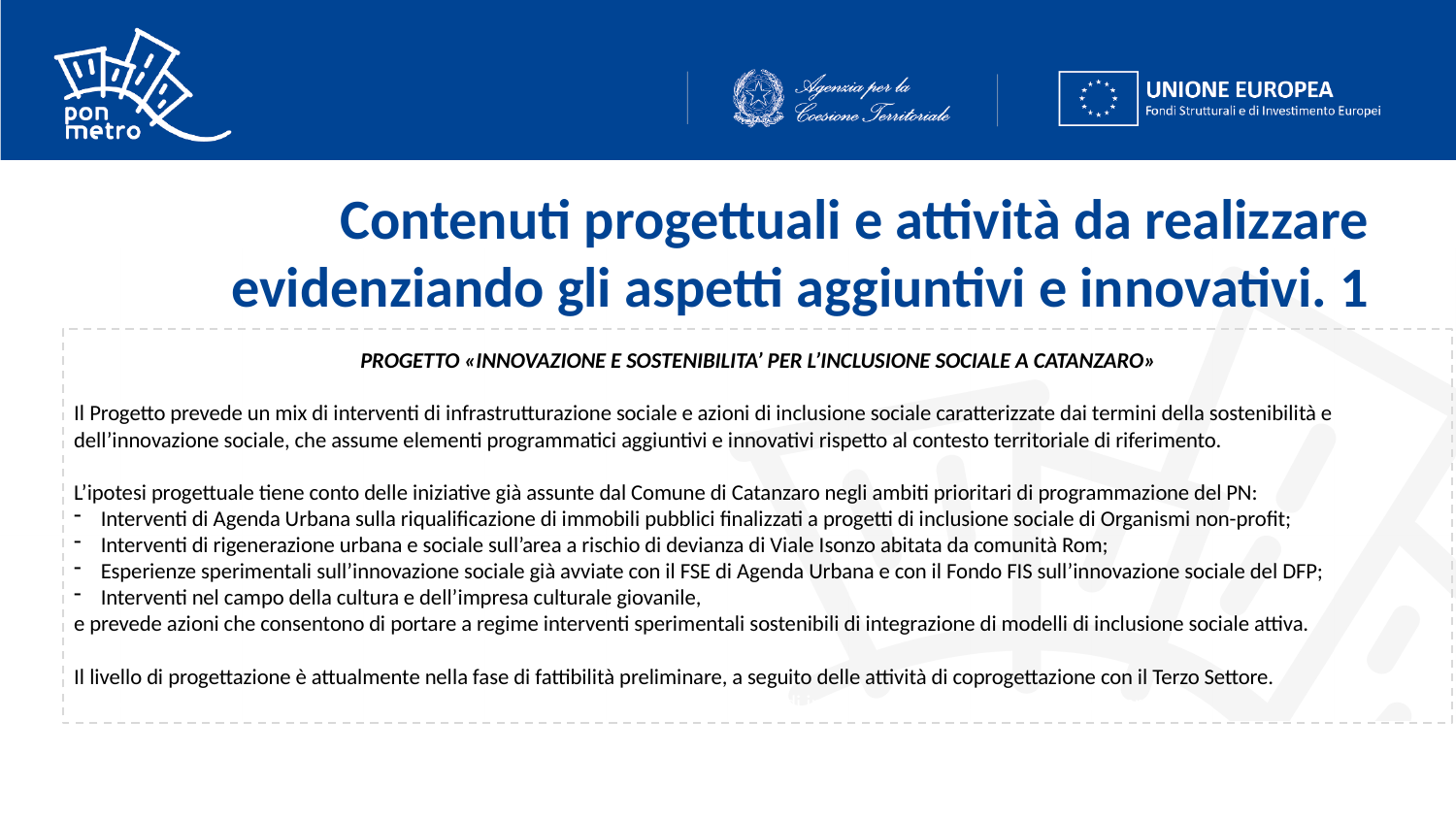

# Contenuti progettuali e attività da realizzare evidenziando gli aspetti aggiuntivi e innovativi. 1

PROGETTO «INNOVAZIONE E SOSTENIBILITA’ PER L’INCLUSIONE SOCIALE A CATANZARO»

Il Progetto prevede un mix di interventi di infrastrutturazione sociale e azioni di inclusione sociale caratterizzate dai termini della sostenibilità e dell’innovazione sociale, che assume elementi programmatici aggiuntivi e innovativi rispetto al contesto territoriale di riferimento.

L’ipotesi progettuale tiene conto delle iniziative già assunte dal Comune di Catanzaro negli ambiti prioritari di programmazione del PN:
Interventi di Agenda Urbana sulla riqualificazione di immobili pubblici finalizzati a progetti di inclusione sociale di Organismi non-profit;
Interventi di rigenerazione urbana e sociale sull’area a rischio di devianza di Viale Isonzo abitata da comunità Rom;
Esperienze sperimentali sull’innovazione sociale già avviate con il FSE di Agenda Urbana e con il Fondo FIS sull’innovazione sociale del DFP;
Interventi nel campo della cultura e dell’impresa culturale giovanile,
e prevede azioni che consentono di portare a regime interventi sperimentali sostenibili di integrazione di modelli di inclusione sociale attiva.

Il livello di progettazione è attualmente nella fase di fattibilità preliminare, a seguito delle attività di coprogettazione con il Terzo Settore.
Agenda Urbana sulla riqualificazione degli immobili pubblici finalizzati a progetti di inclusione sociale di Organismi non-profit;